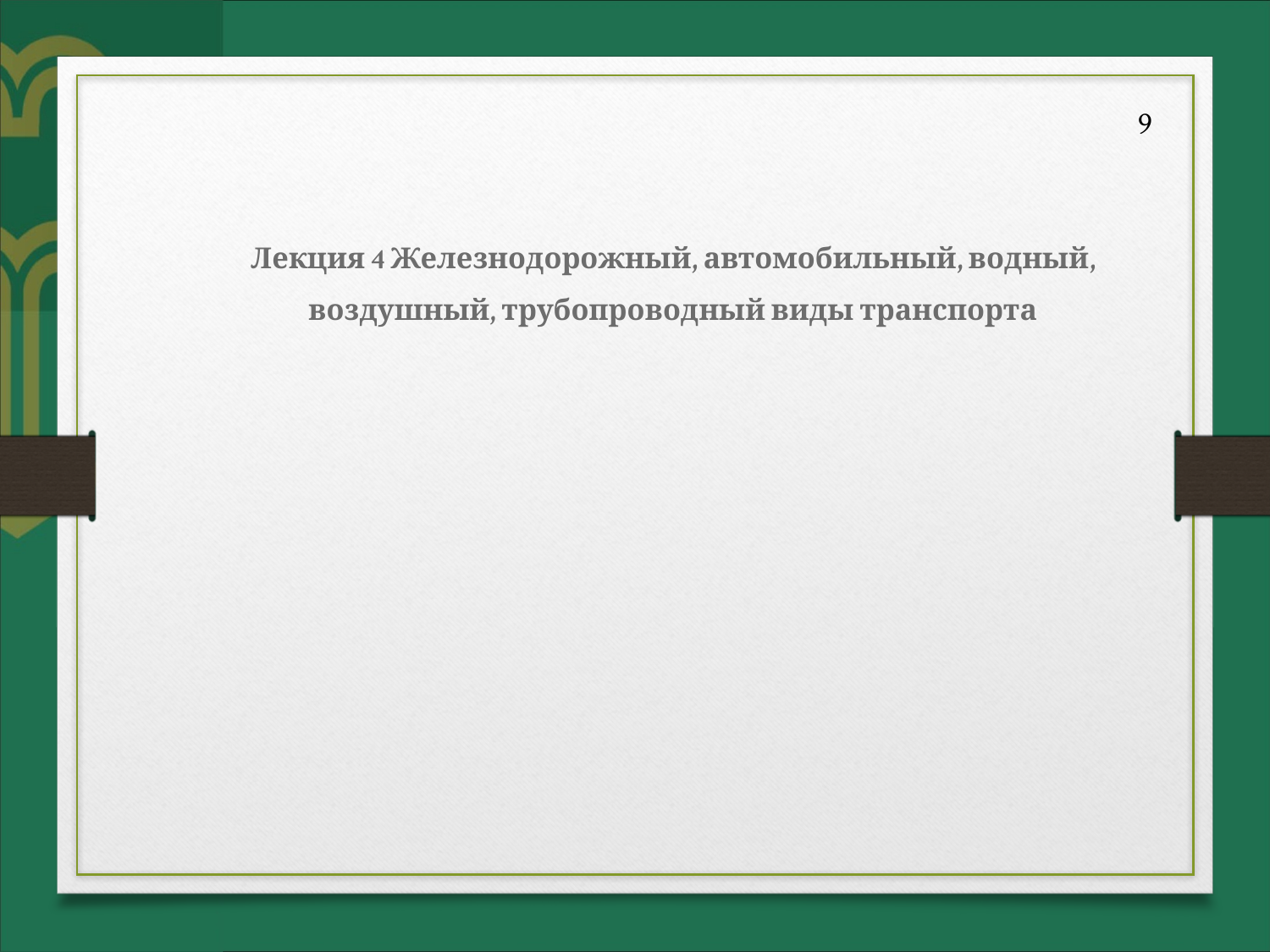

9
# Лекция 4 Железнодорожный, автомобильный, водный, воздушный, трубопроводный виды транспорта